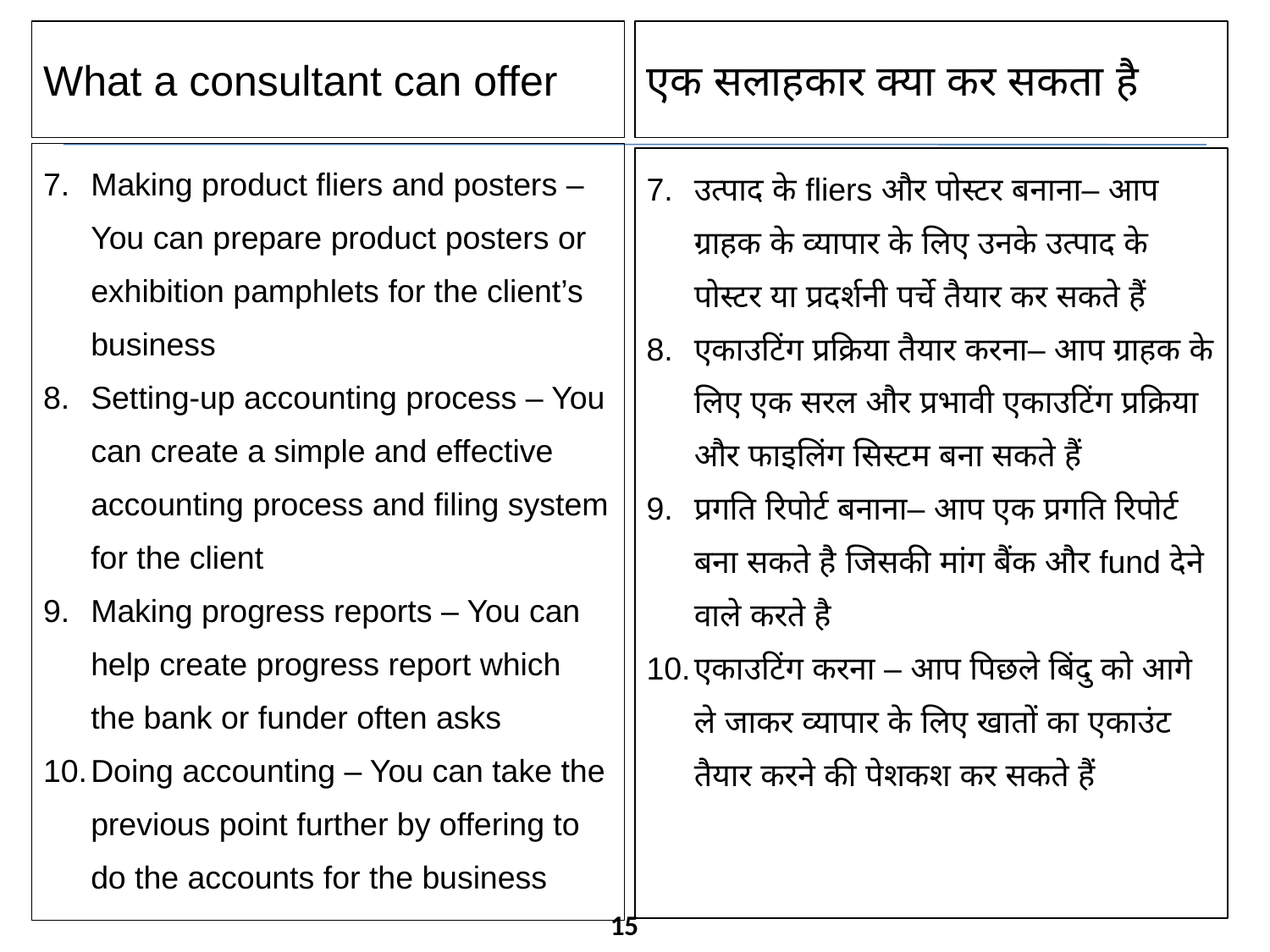

What a consultant can offer
एक सलाहकार क्या कर सकता है
Making product fliers and posters – You can prepare product posters or exhibition pamphlets for the client’s business
Setting-up accounting process – You can create a simple and effective accounting process and filing system for the client
Making progress reports – You can help create progress report which the bank or funder often asks
Doing accounting – You can take the previous point further by offering to do the accounts for the business
उत्पाद के fliers और पोस्टर बनाना– आप ग्राहक के व्यापार के लिए उनके उत्पाद के पोस्टर या प्रदर्शनी पर्चे तैयार कर सकते हैं
एकाउटिंग प्रक्रिया तैयार करना– आप ग्राहक के लिए एक सरल और प्रभावी एकाउटिंग प्रक्रिया और फाइलिंग सिस्टम बना सकते हैं
प्रगति रिपोर्ट बनाना– आप एक प्रगति रिपोर्ट बना सकते है जिसकी मांग बैंक और fund देने वाले करते है
एकाउटिंग करना – आप पिछले बिंदु को आगे ले जाकर व्यापार के लिए खातों का एकाउंट तैयार करने की पेशकश कर सकते हैं
15